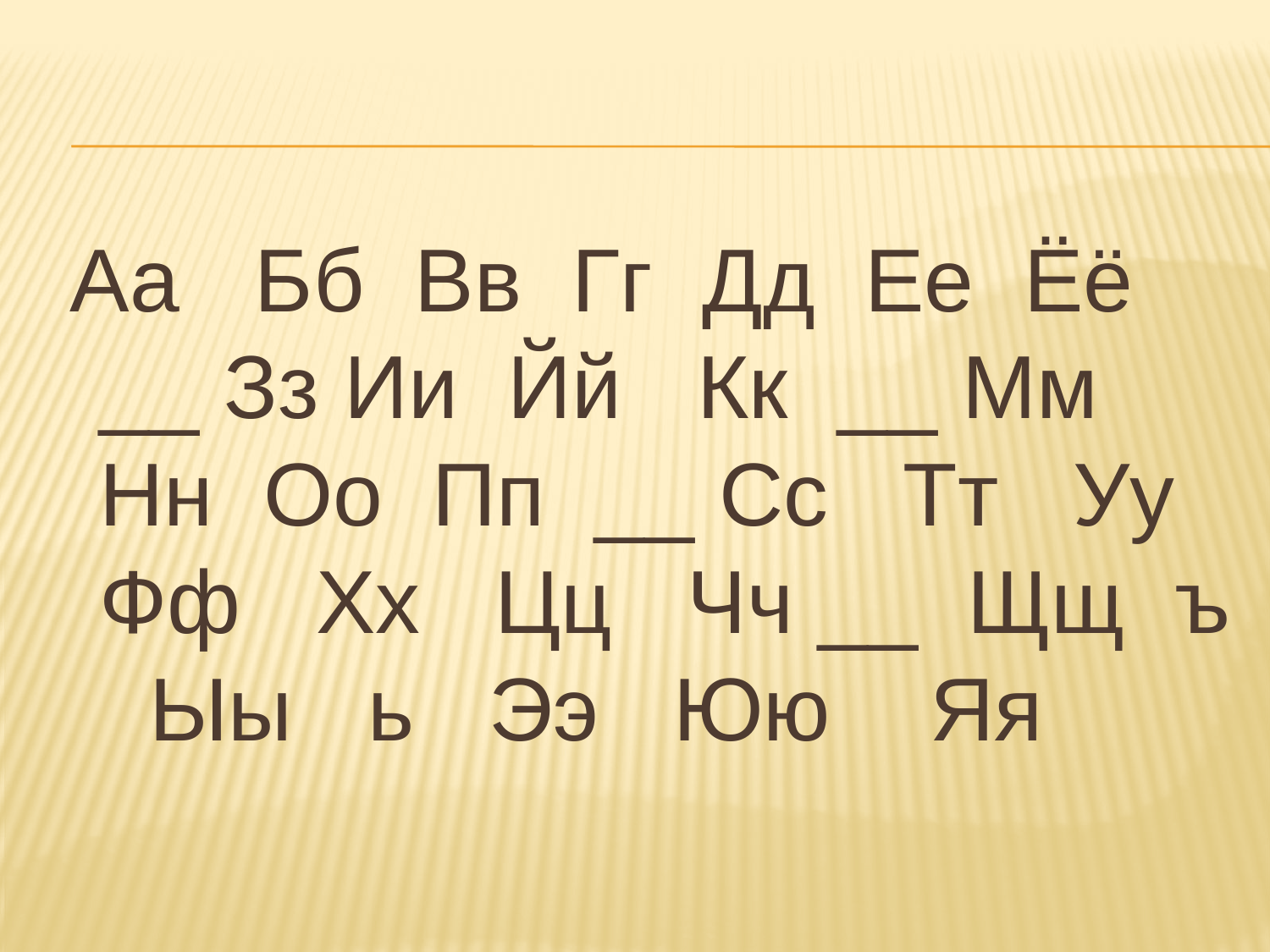

Аа   Бб  Вв  Гг  Дд  Ее  Ёё __ Зз Ии  Йй   Кк  __ Мм  Нн  Оо  Пп  __ Сс   Тт   Уу   Фф   Хх   Цц   Чч __  Щщ  ъ   Ыы   ь   Ээ   Юю    Яя